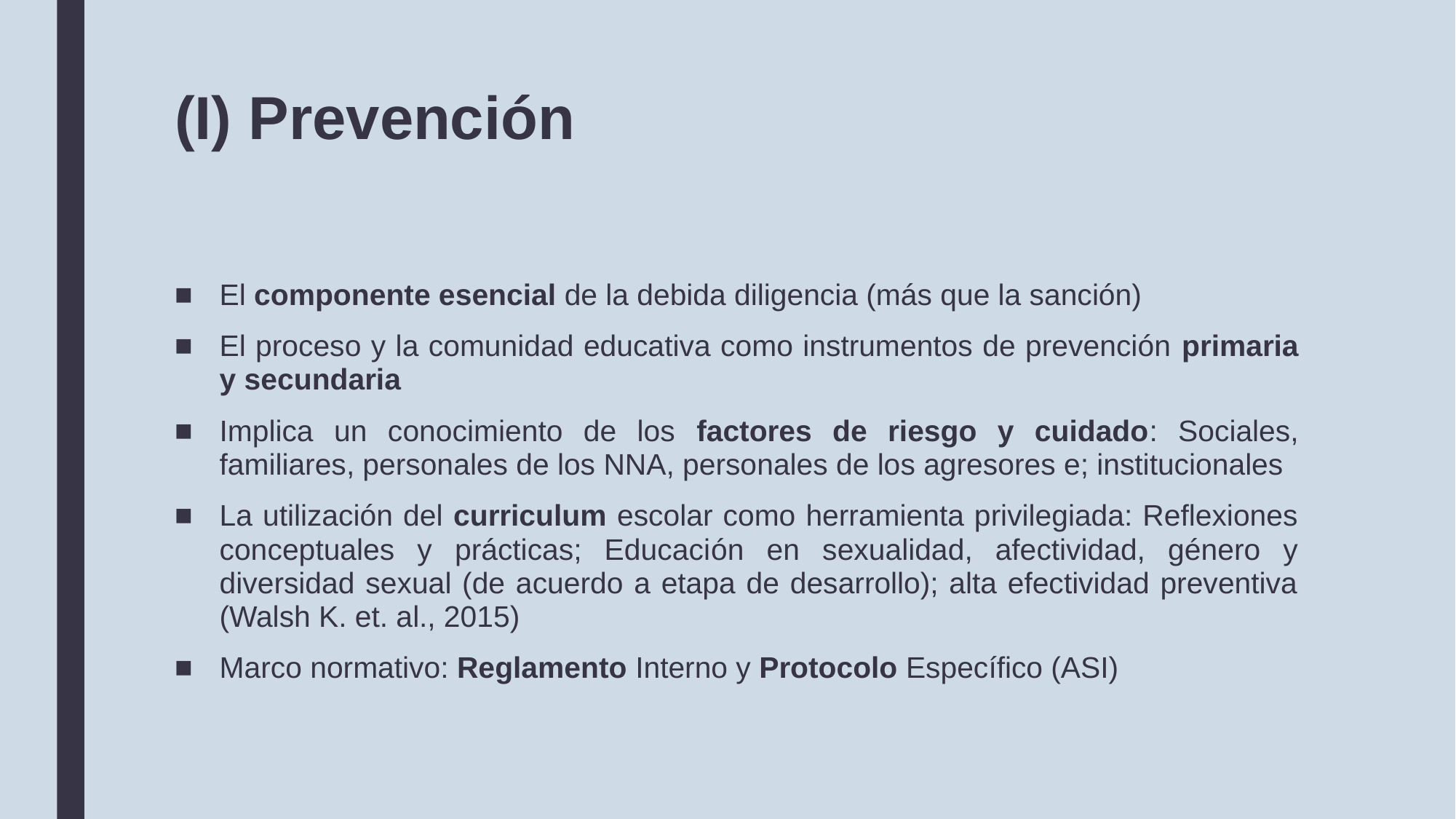

# (I) Prevención
El componente esencial de la debida diligencia (más que la sanción)
El proceso y la comunidad educativa como instrumentos de prevención primaria y secundaria
Implica un conocimiento de los factores de riesgo y cuidado: Sociales, familiares, personales de los NNA, personales de los agresores e; institucionales
La utilización del curriculum escolar como herramienta privilegiada: Reflexiones conceptuales y prácticas; Educación en sexualidad, afectividad, género y diversidad sexual (de acuerdo a etapa de desarrollo); alta efectividad preventiva (Walsh K. et. al., 2015)
Marco normativo: Reglamento Interno y Protocolo Específico (ASI)